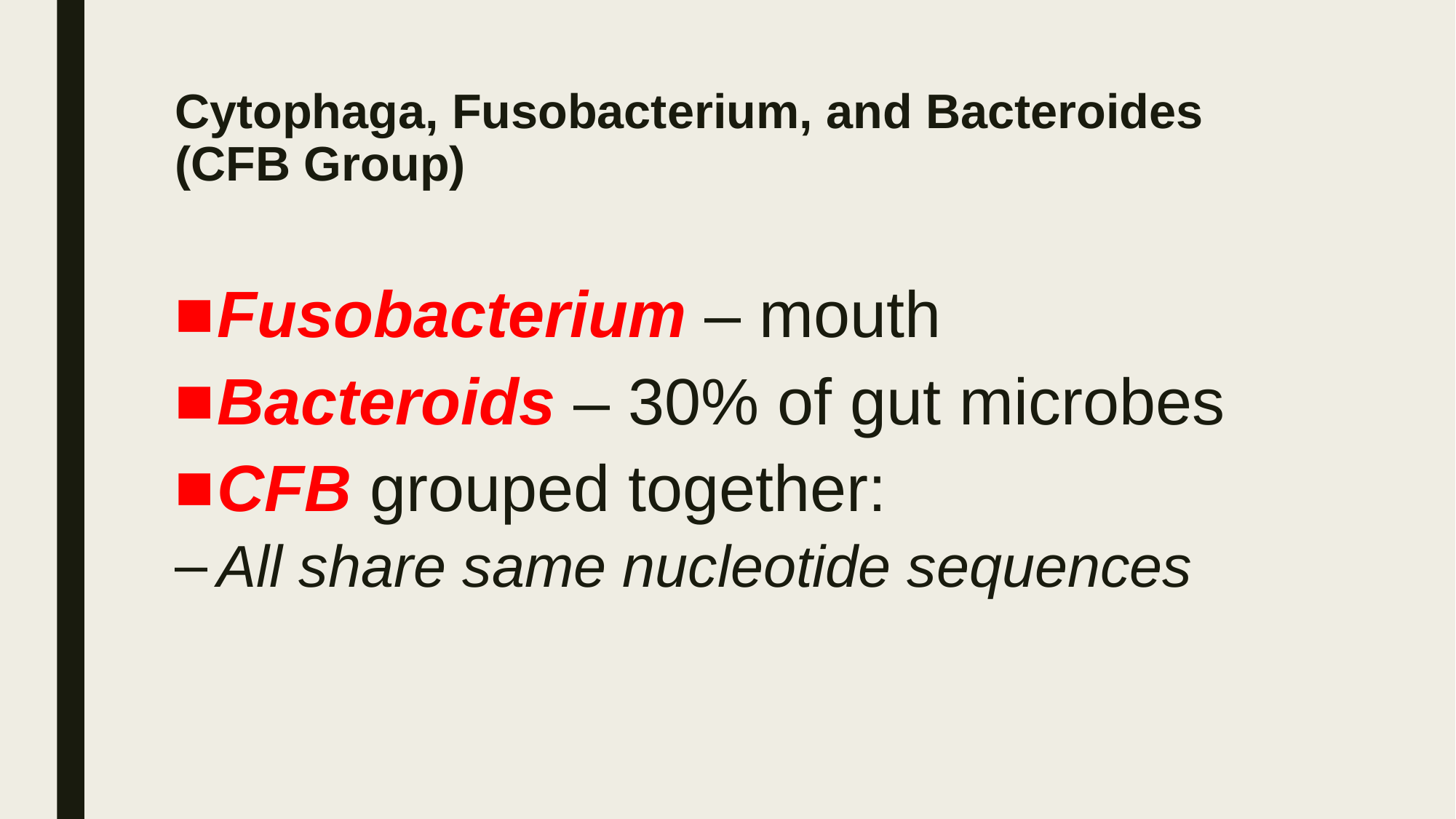

# Cytophaga, Fusobacterium, and Bacteroides (CFB Group)
Fusobacterium – mouth
Bacteroids – 30% of gut microbes
CFB grouped together:
All share same nucleotide sequences